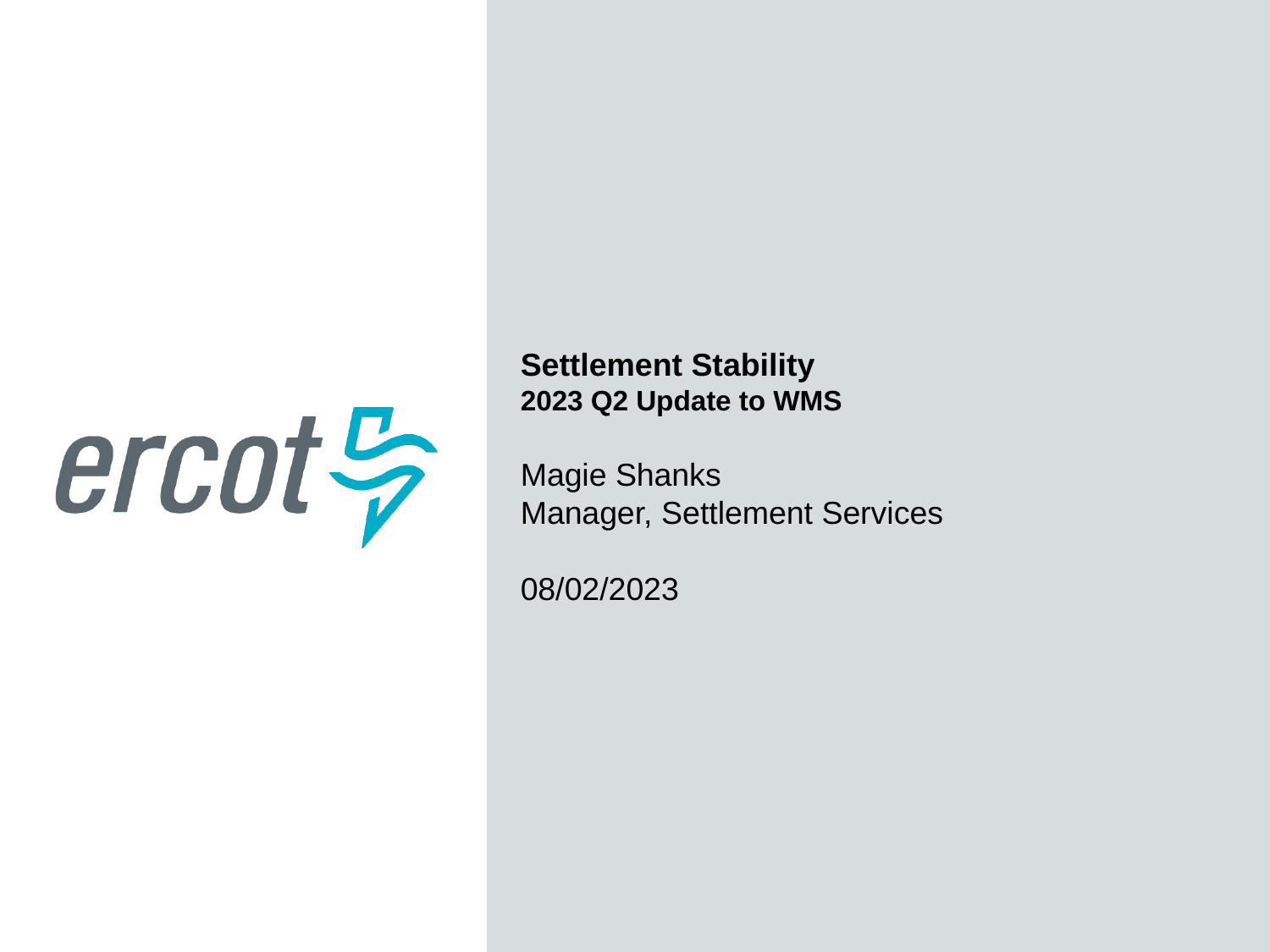

Settlement Stability
2023 Q2 Update to WMS

Magie Shanks
Manager, Settlement Services

08/02/2023